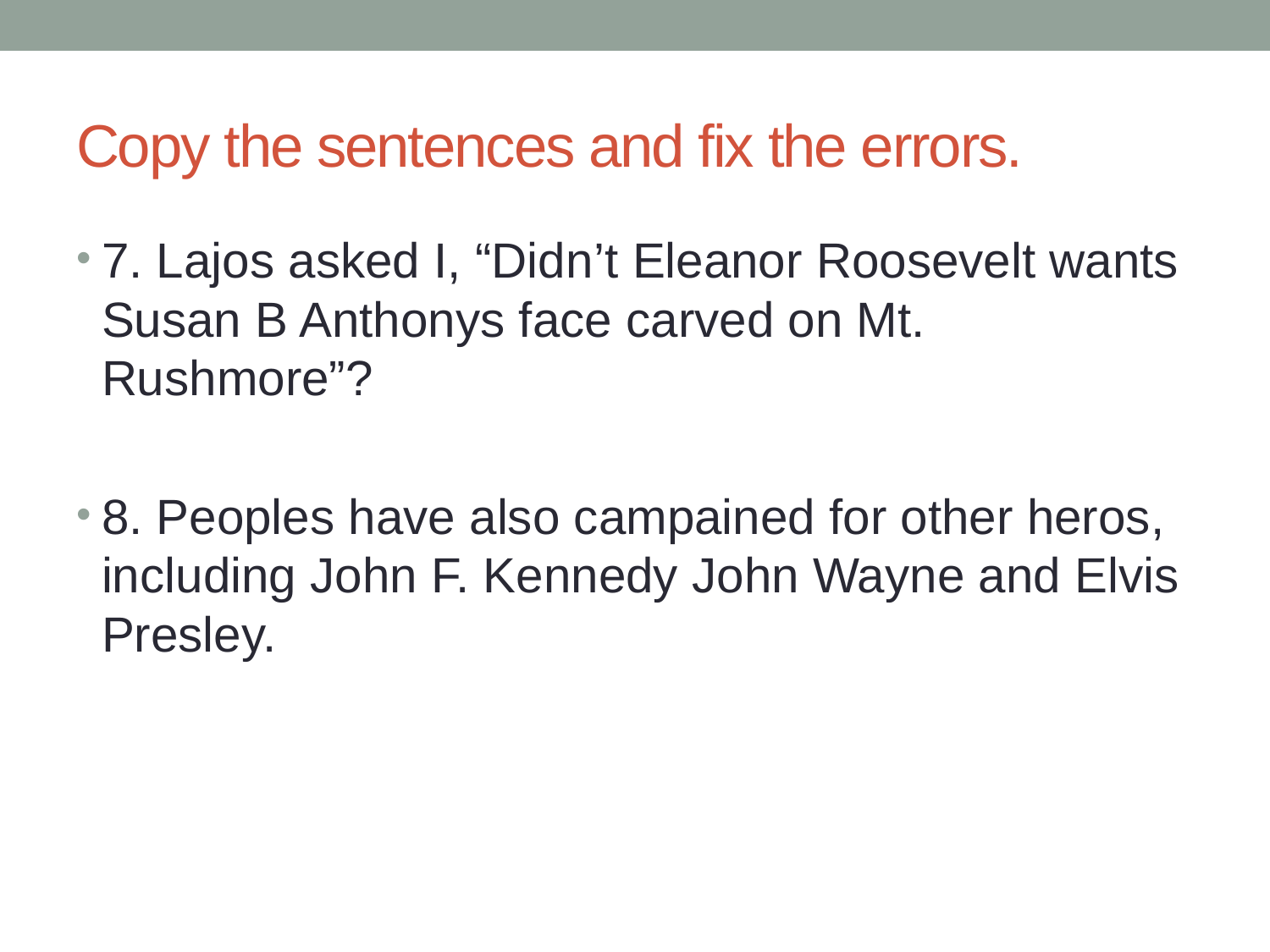

# Copy the sentences and fix the errors.
7. Lajos asked I, “Didn’t Eleanor Roosevelt wants Susan B Anthonys face carved on Mt. Rushmore”?

8. Peoples have also campained for other heros, including John F. Kennedy John Wayne and Elvis Presley.